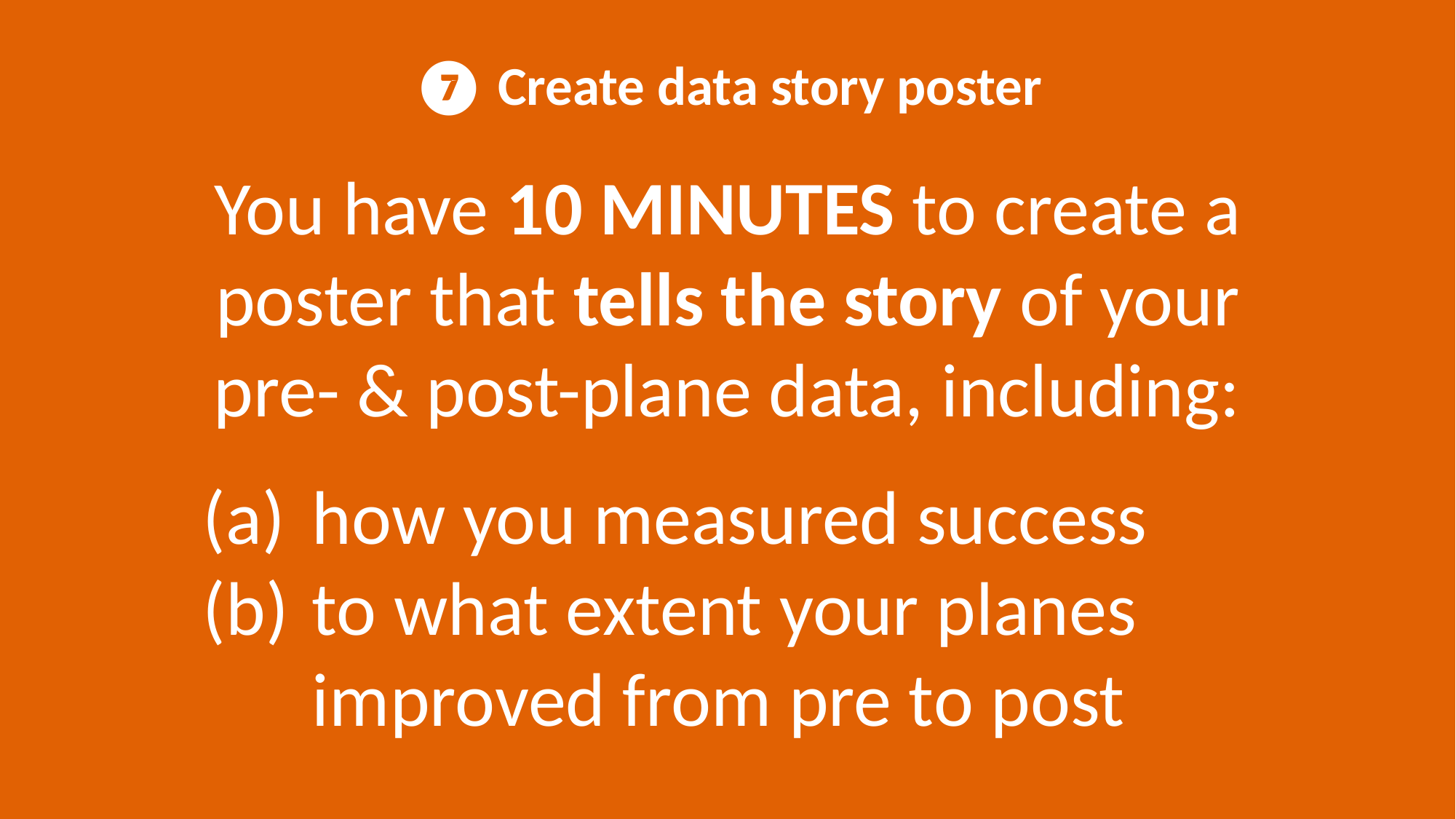

❼ Create data story poster
You have 10 MINUTES to create a poster that tells the story of your pre- & post-plane data, including:

how you measured success
to what extent your planes improved from pre to post